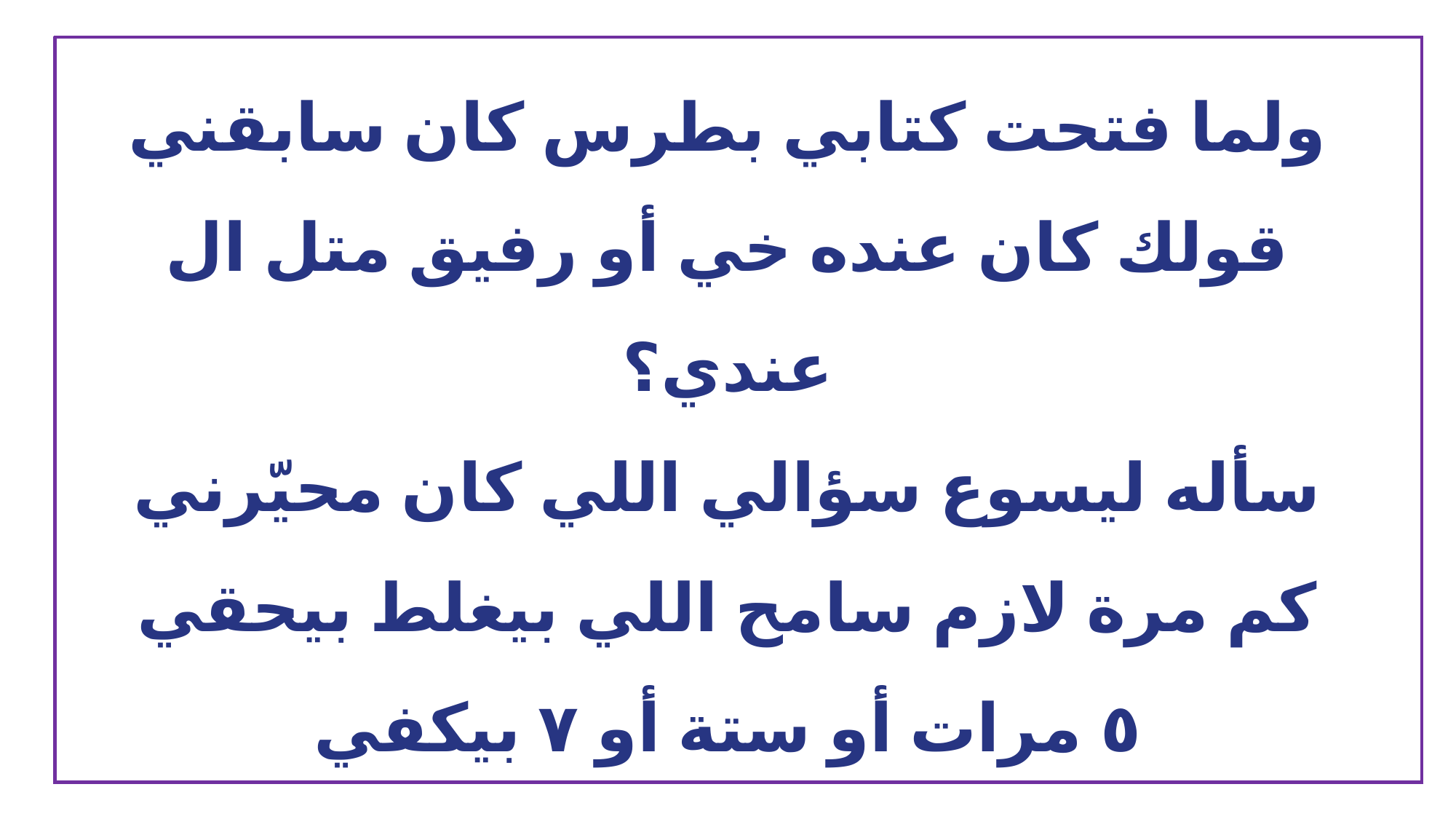

ولما فتحت كتابي بطرس كان سابقني
قولك كان عنده خي أو رفيق متل ال عندي؟
سأله ليسوع سؤالي اللي كان محيّرني
كم مرة لازم سامح اللي بيغلط بيحقي
٥ مرات أو ستة أو ٧ بيكفي
ضحك يسوع وقلي كترن بعد نتفة